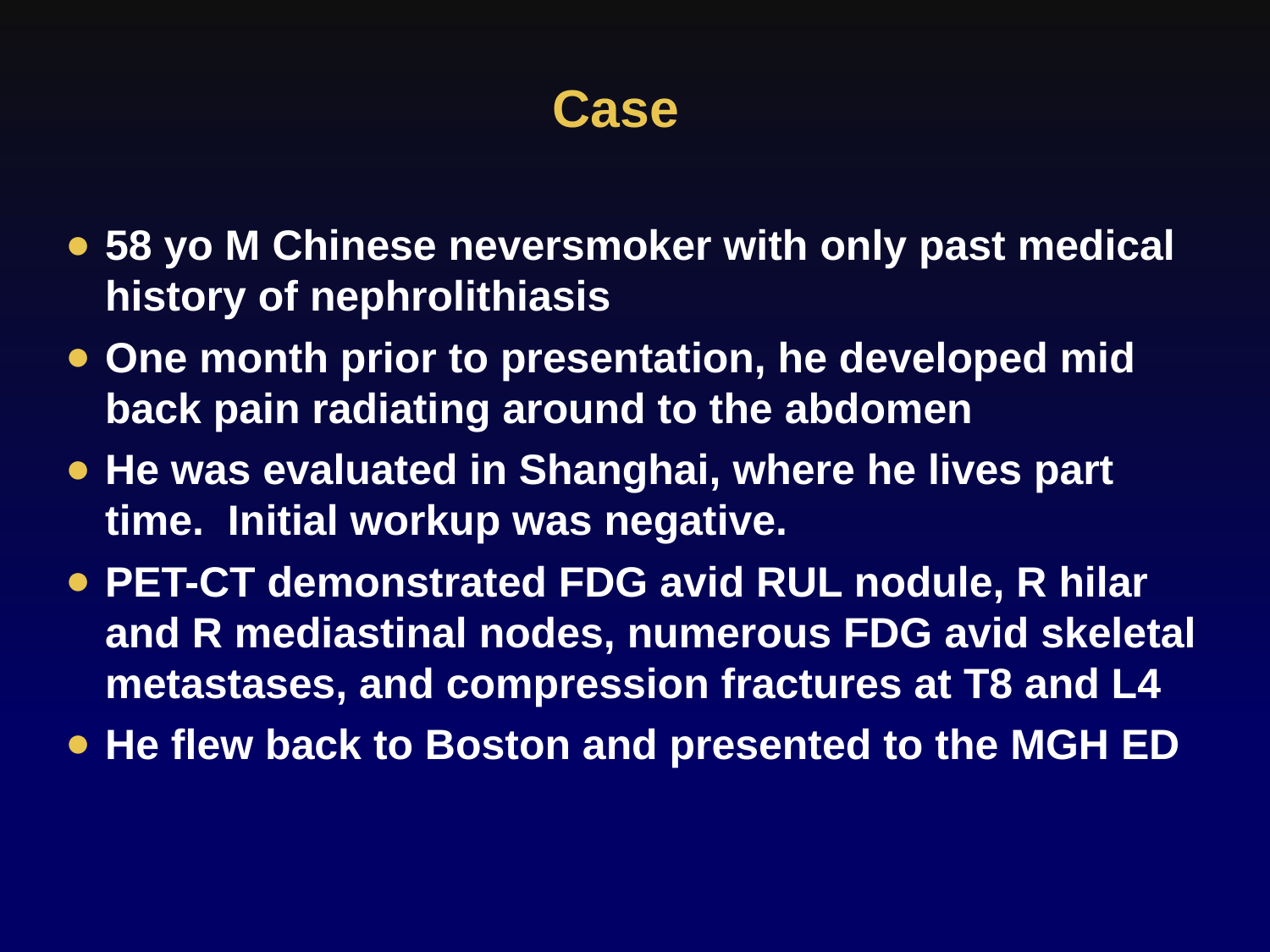

Case
58 yo M Chinese neversmoker with only past medical history of nephrolithiasis
One month prior to presentation, he developed mid back pain radiating around to the abdomen
He was evaluated in Shanghai, where he lives part time.  Initial workup was negative.
PET-CT demonstrated FDG avid RUL nodule, R hilar and R mediastinal nodes, numerous FDG avid skeletal metastases, and compression fractures at T8 and L4
He flew back to Boston and presented to the MGH ED